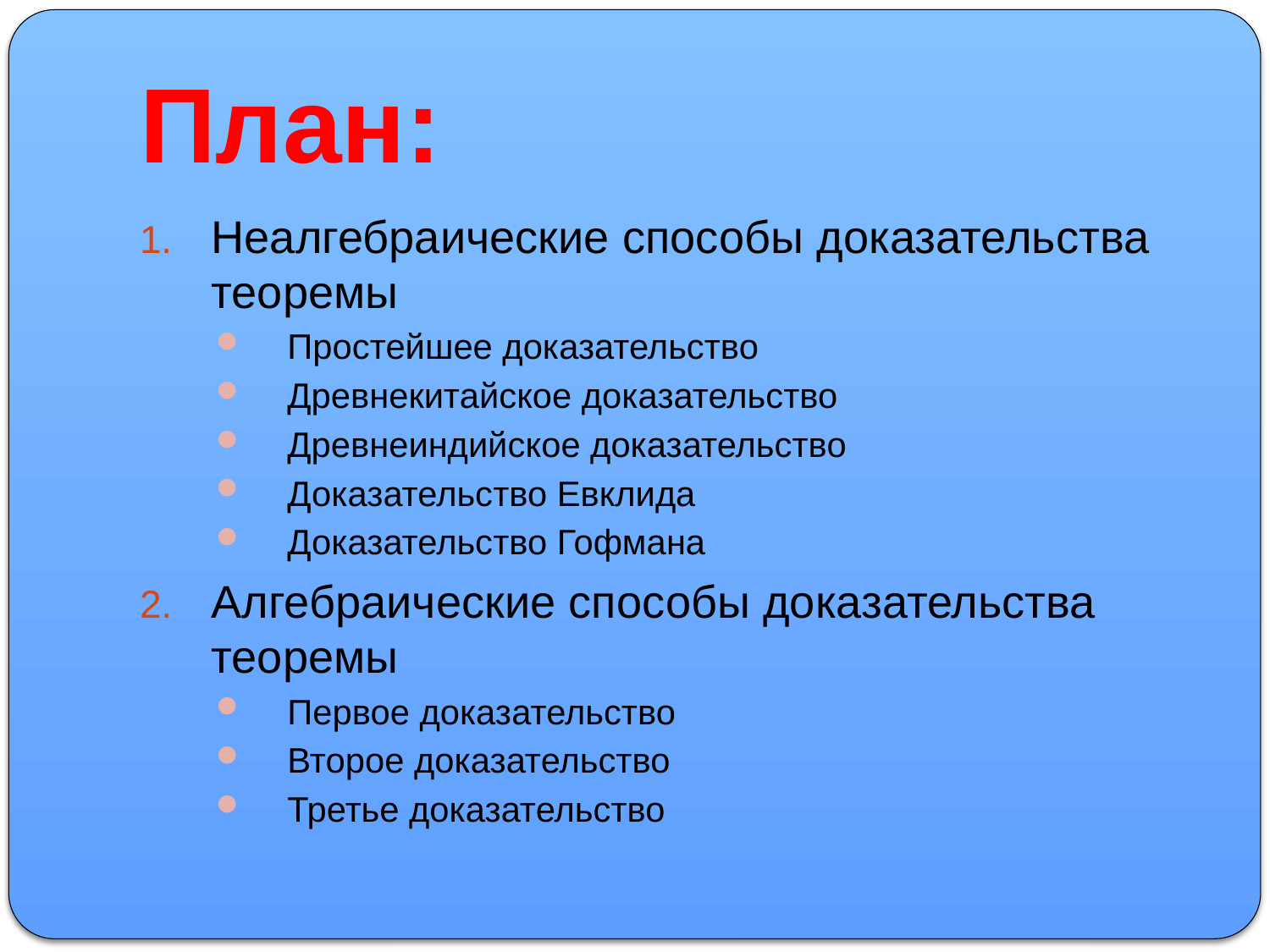

# План:
Неалгебраические способы доказательства теоремы
Простейшее доказательство
Древнекитайское доказательство
Древнеиндийское доказательство
Доказательство Евклида
Доказательство Гофмана
Алгебраические способы доказательства теоремы
Первое доказательство
Второе доказательство
Третье доказательство